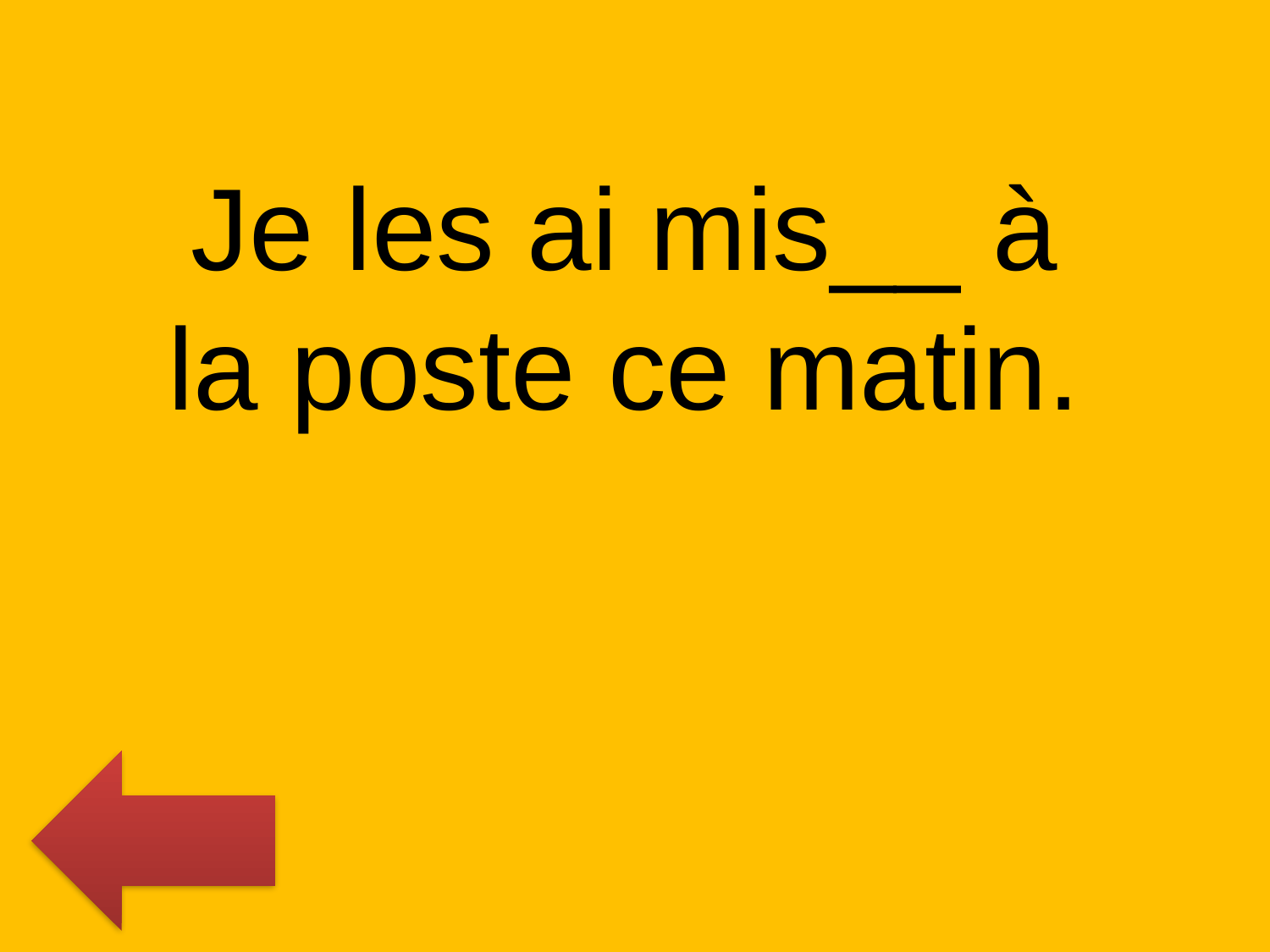

Je les ai mis__ à la poste ce matin.